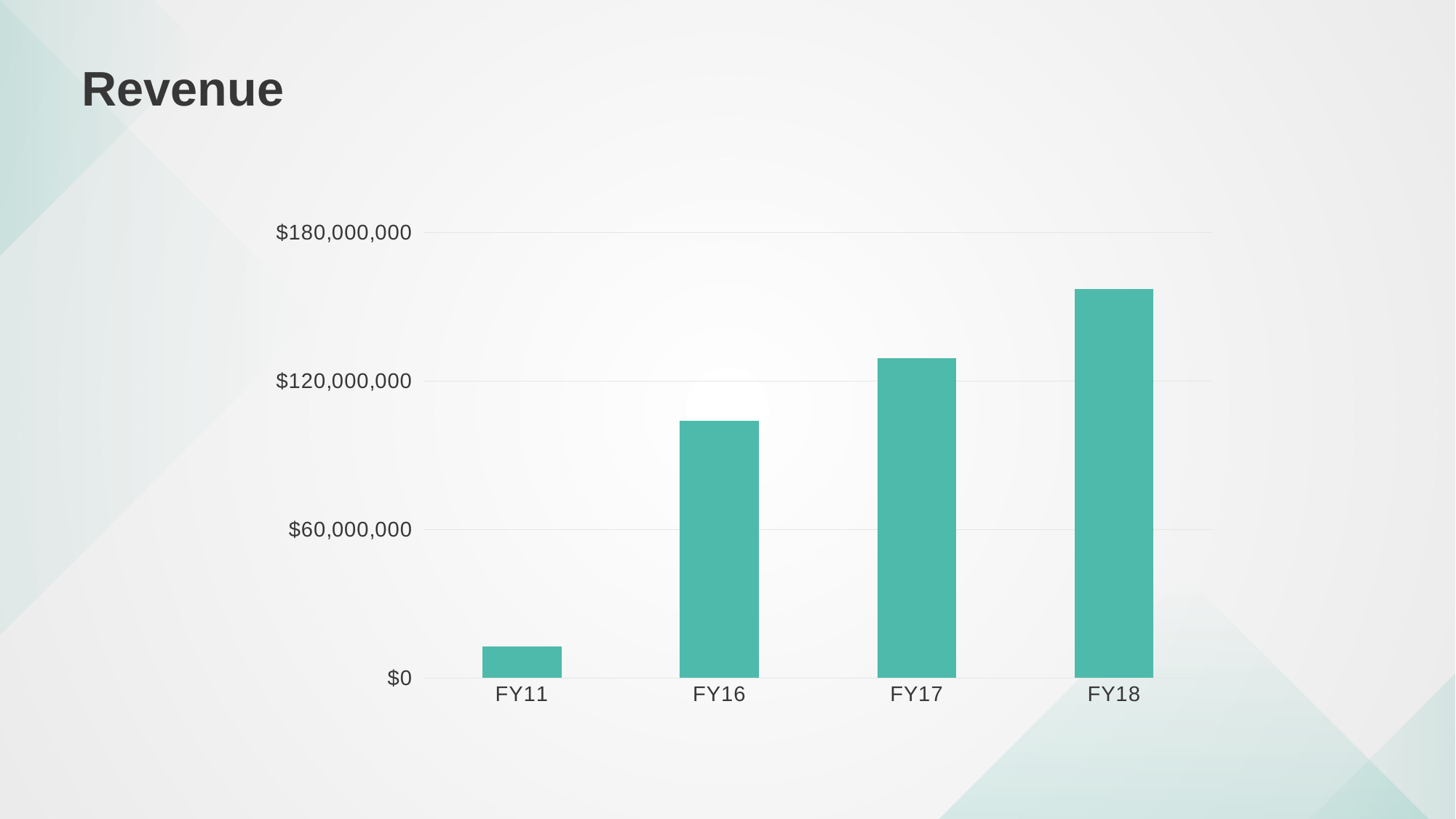

# Revenue

### Chart

| Category |  |
|---|---|
| FY11 | 12592320.0 |
| FY16 | 103985280.0 |
| FY17 | 129222240.0 |
| FY18 | 157237920.0 |